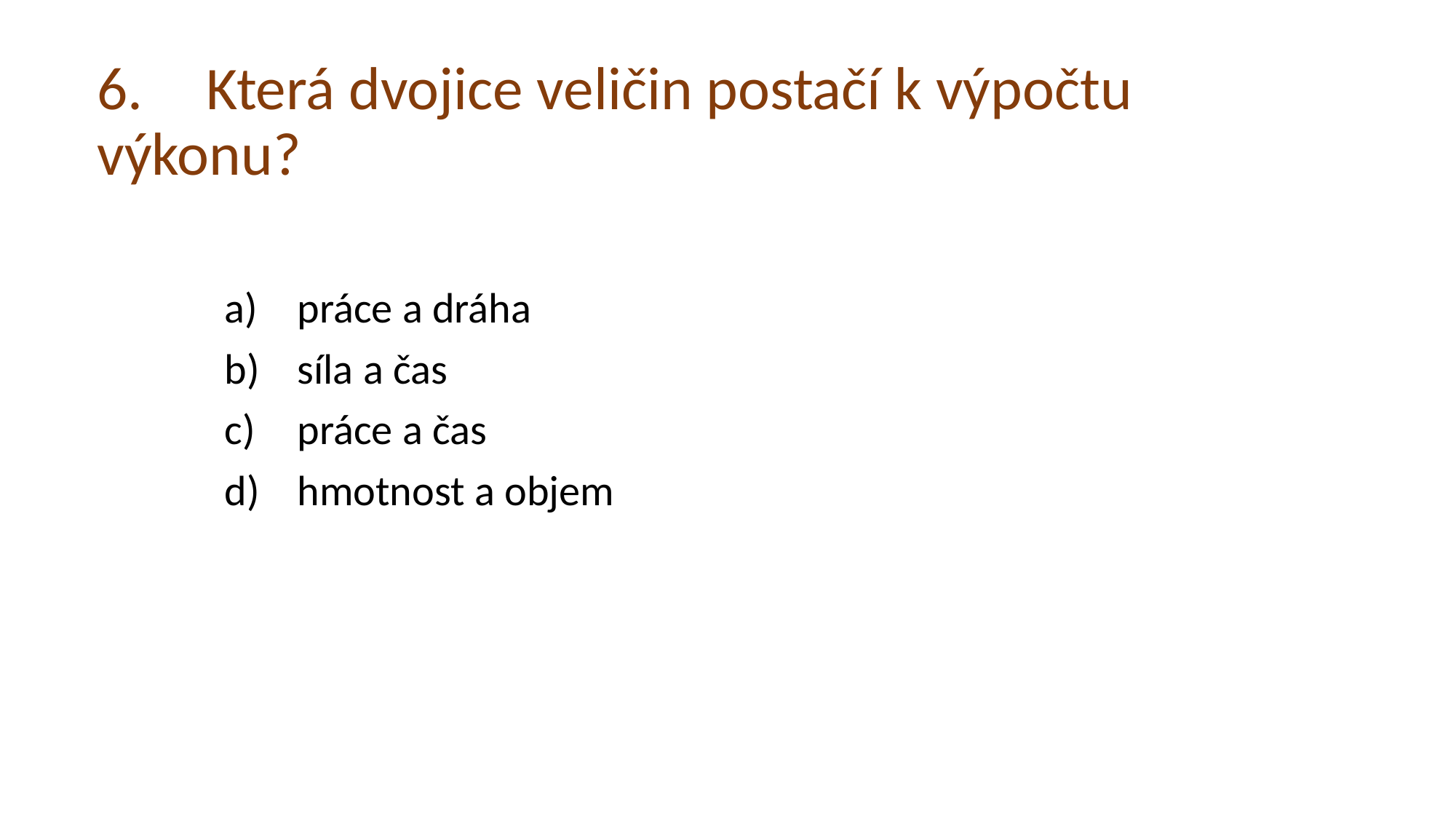

# 6.	Která dvojice veličin postačí k výpočtu výkonu?
práce a dráha
síla a čas
práce a čas
hmotnost a objem